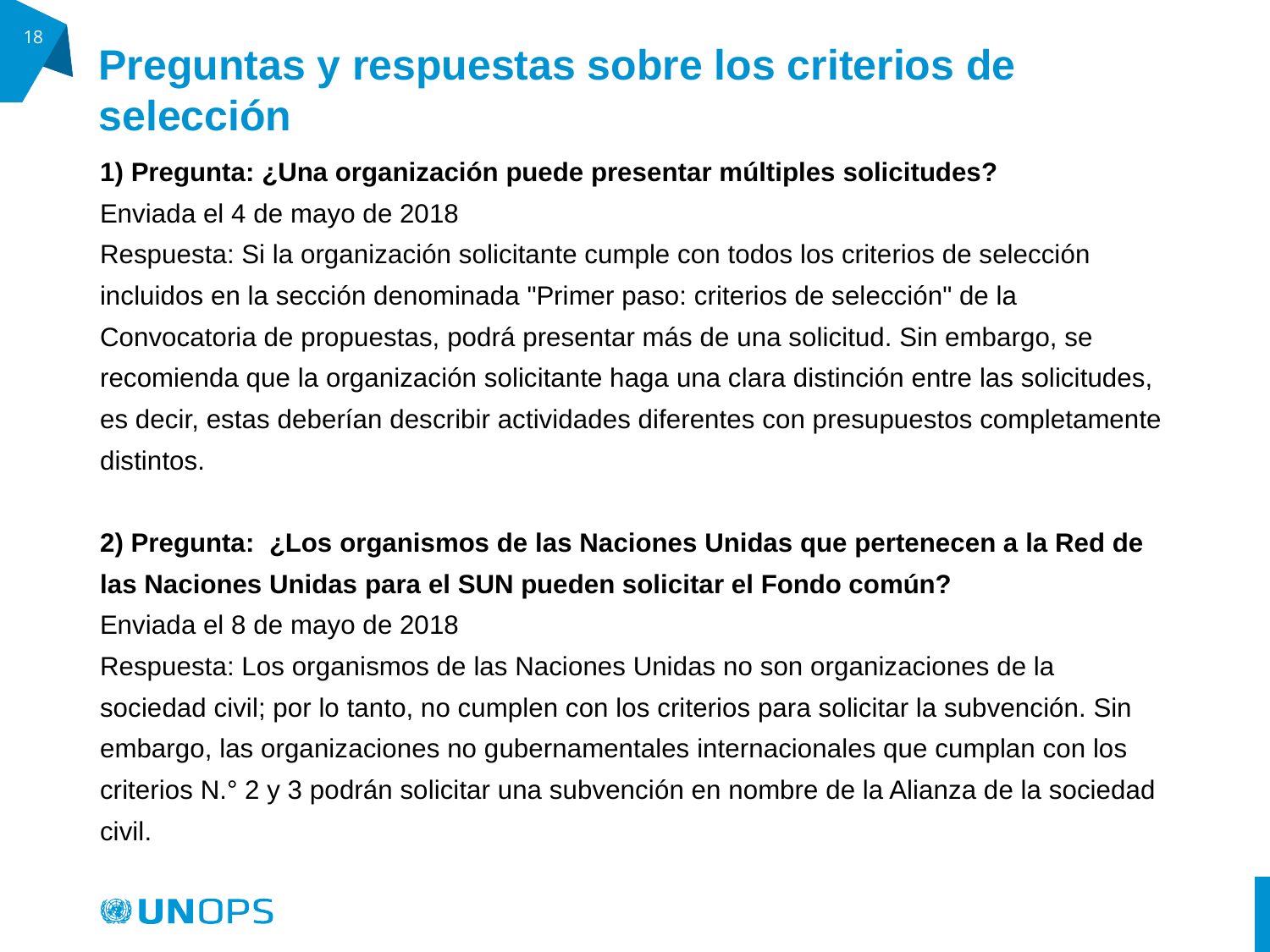

18
# Preguntas y respuestas sobre los criterios de selección
1) Pregunta: ¿Una organización puede presentar múltiples solicitudes?
Enviada el 4 de mayo de 2018
Respuesta: Si la organización solicitante cumple con todos los criterios de selección incluidos en la sección denominada "Primer paso: criterios de selección" de la Convocatoria de propuestas, podrá presentar más de una solicitud. Sin embargo, se recomienda que la organización solicitante haga una clara distinción entre las solicitudes, es decir, estas deberían describir actividades diferentes con presupuestos completamente distintos.

2) Pregunta:  ¿Los organismos de las Naciones Unidas que pertenecen a la Red de las Naciones Unidas para el SUN pueden solicitar el Fondo común?
Enviada el 8 de mayo de 2018
Respuesta: Los organismos de las Naciones Unidas no son organizaciones de la sociedad civil; por lo tanto, no cumplen con los criterios para solicitar la subvención. Sin embargo, las organizaciones no gubernamentales internacionales que cumplan con los criterios N.° 2 y 3 podrán solicitar una subvención en nombre de la Alianza de la sociedad civil.